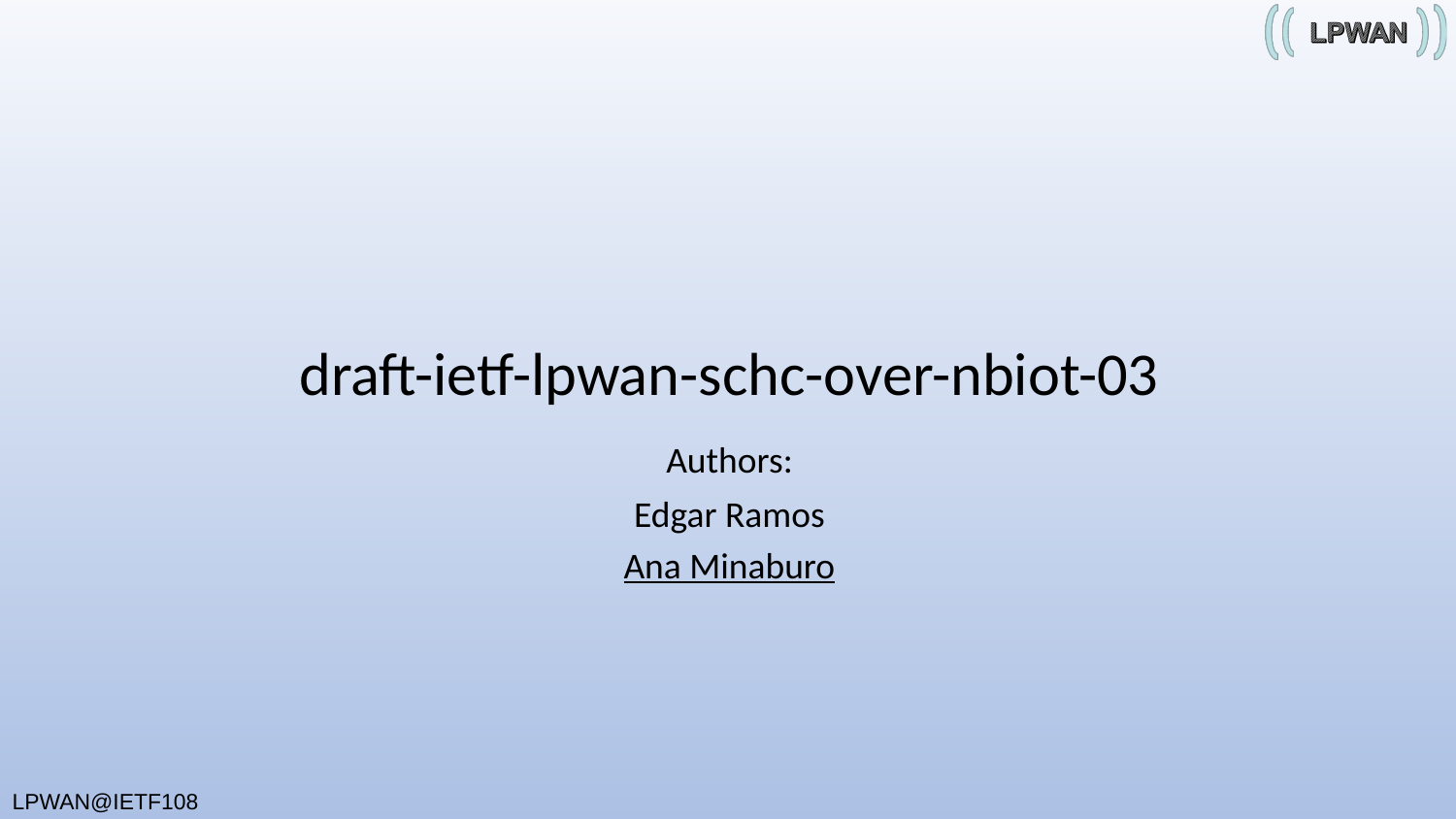

# draft-ietf-lpwan-schc-over-nbiot-03
Authors:
Edgar Ramos
Ana Minaburo